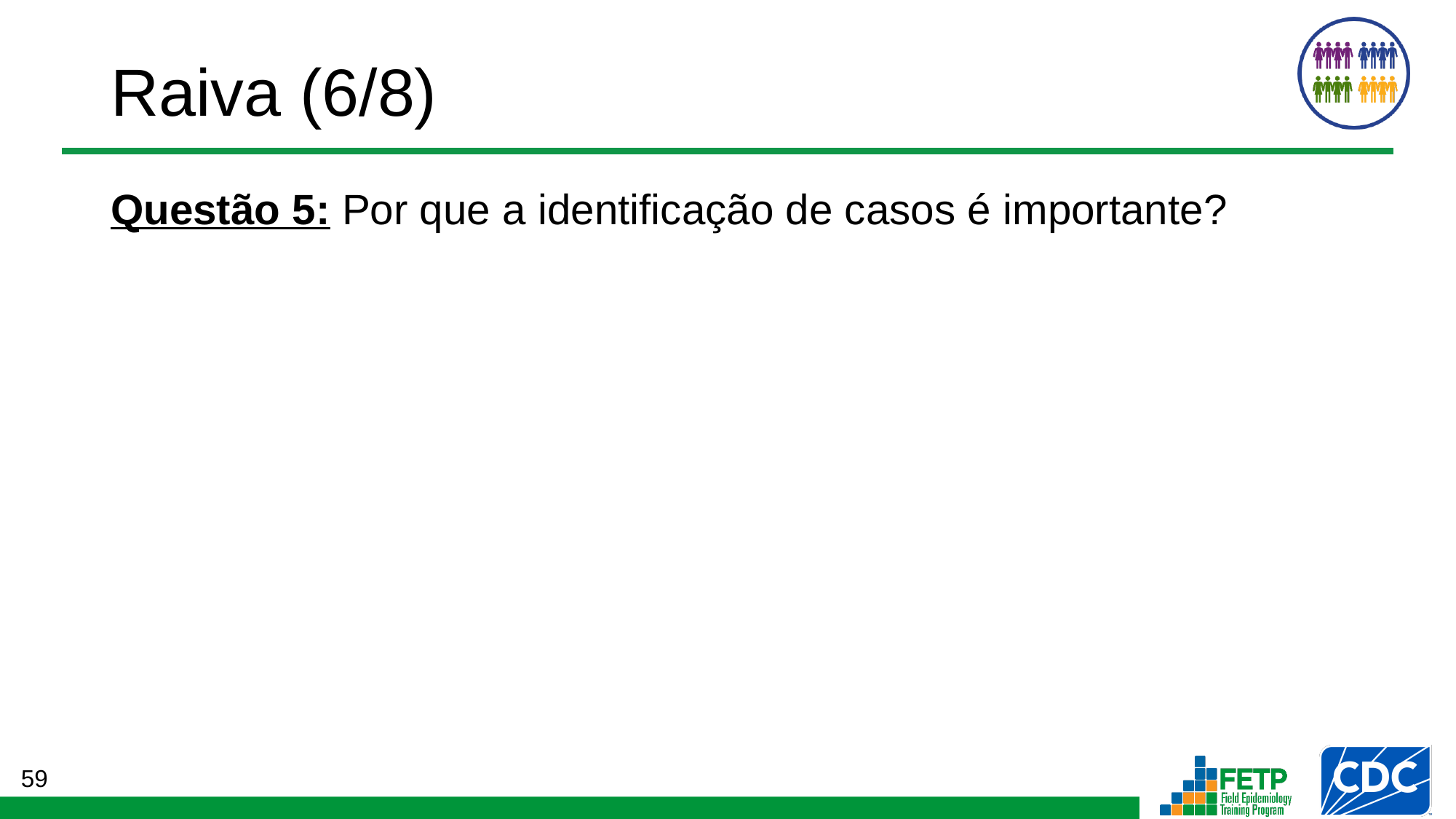

# Raiva (6/8)
Questão 5: Por que a identificação de casos é importante?